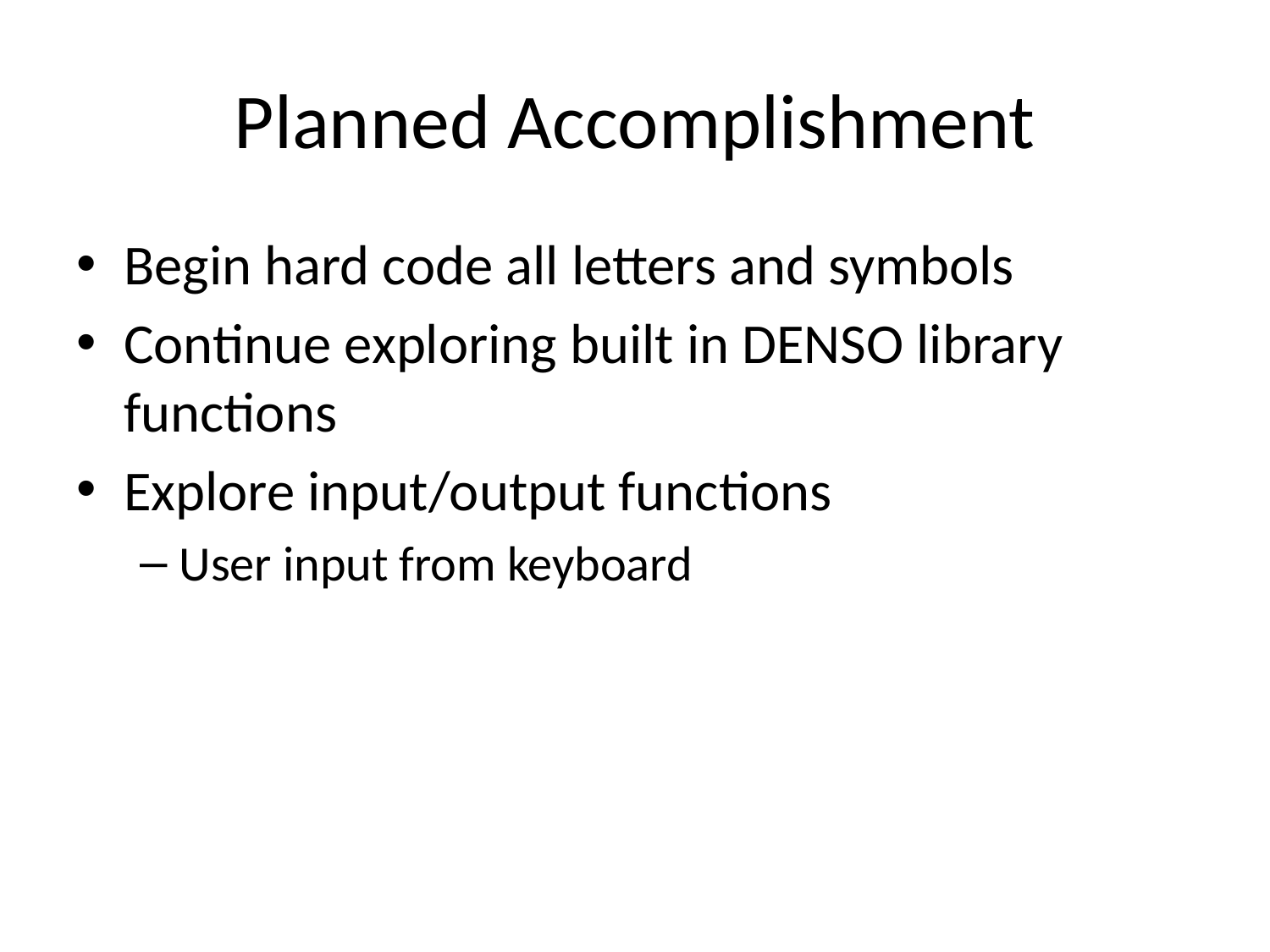

# Planned Accomplishment
Begin hard code all letters and symbols
Continue exploring built in DENSO library functions
Explore input/output functions
User input from keyboard